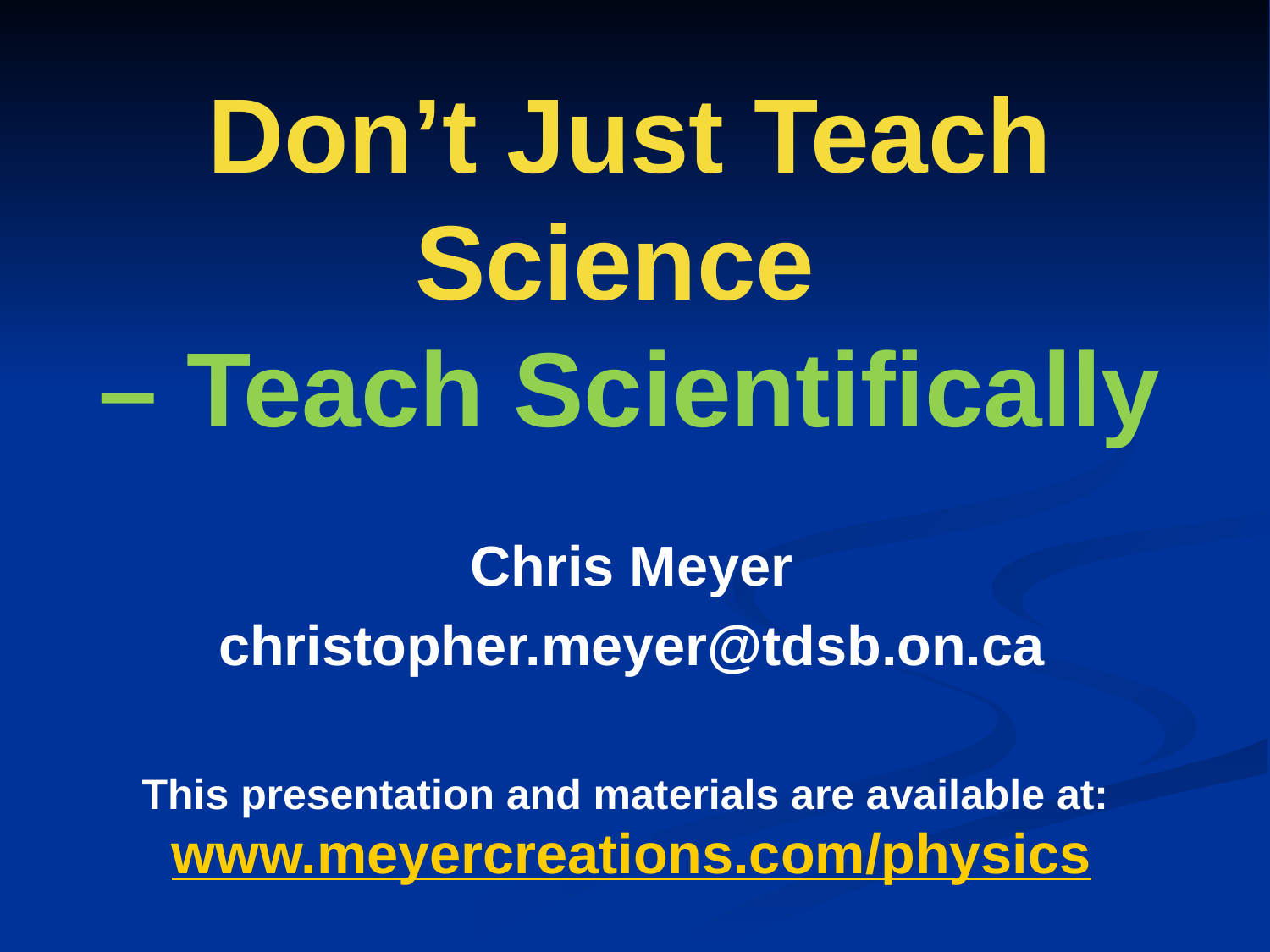

# Don’t Just Teach Science – Teach Scientifically
Chris Meyer
christopher.meyer@tdsb.on.ca

This presentation and materials are available at: www.meyercreations.com/physics